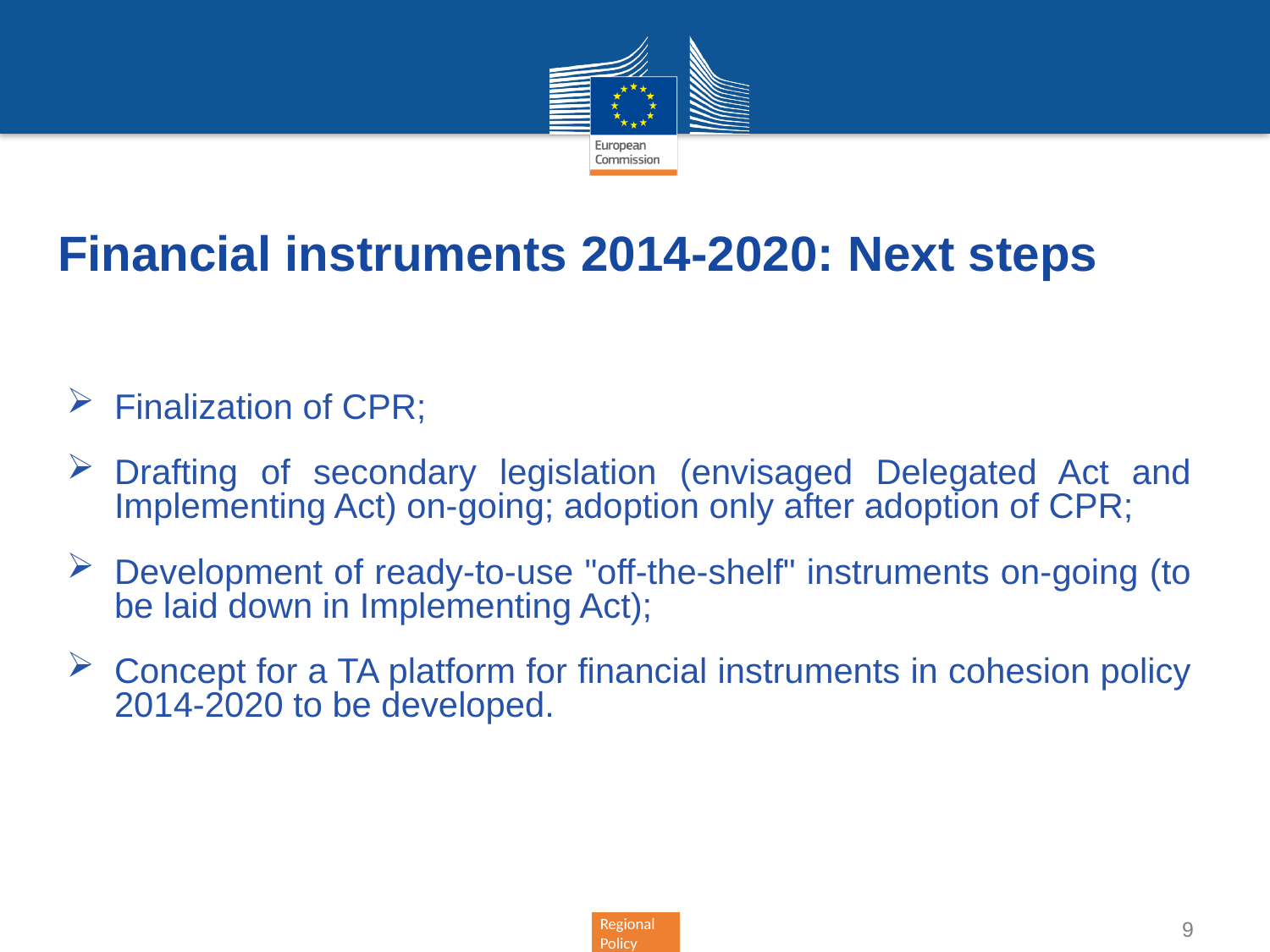

# Financial instruments 2014-2020: Next steps
Finalization of CPR;
Drafting of secondary legislation (envisaged Delegated Act and Implementing Act) on-going; adoption only after adoption of CPR;
Development of ready-to-use "off-the-shelf" instruments on-going (to be laid down in Implementing Act);
Concept for a TA platform for financial instruments in cohesion policy 2014-2020 to be developed.
9